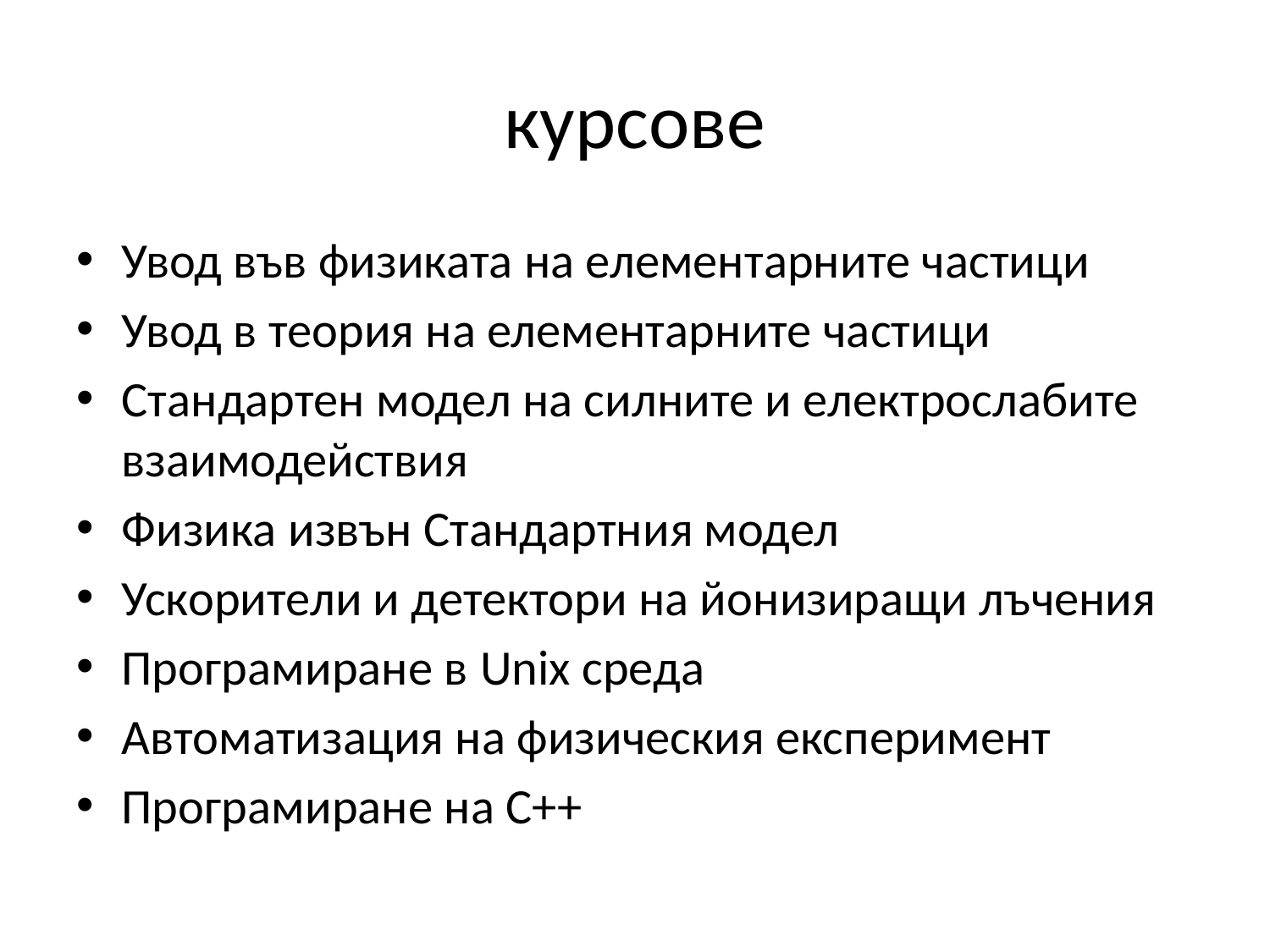

# курсове
Увод във физиката на елементарните частици
Увод в теория на елементарните частици
Стандартен модел на силните и електрослабите взаимодействия
Физика извън Стандартния модел
Ускорители и детектори на йонизиращи лъчения
Програмиране в Unix среда
Автоматизация на физическия експеримент
Програмиране на С++